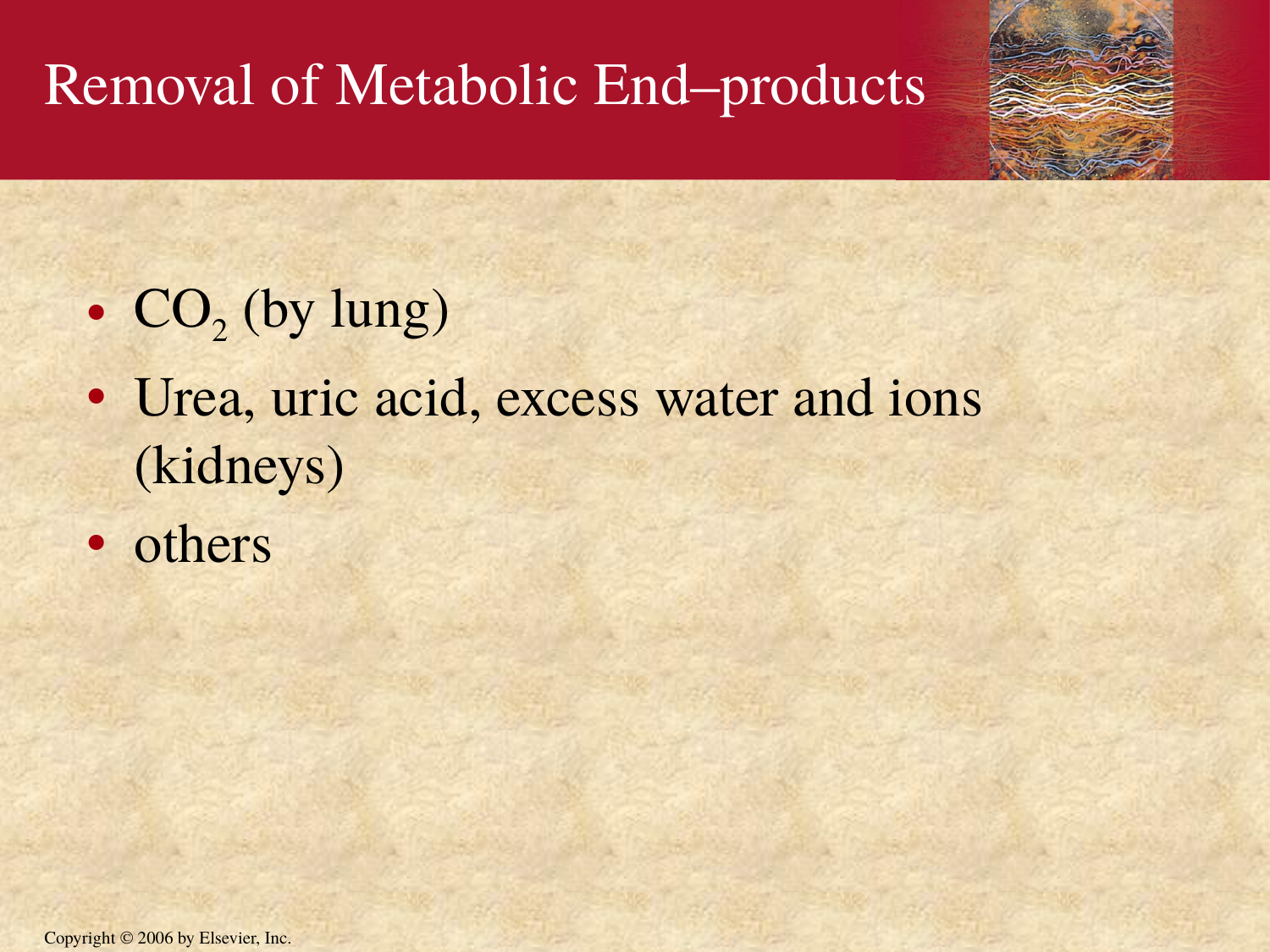

# Removal of Metabolic End–products
CO2 (by lung)
Urea, uric acid, excess water and ions (kidneys)
others